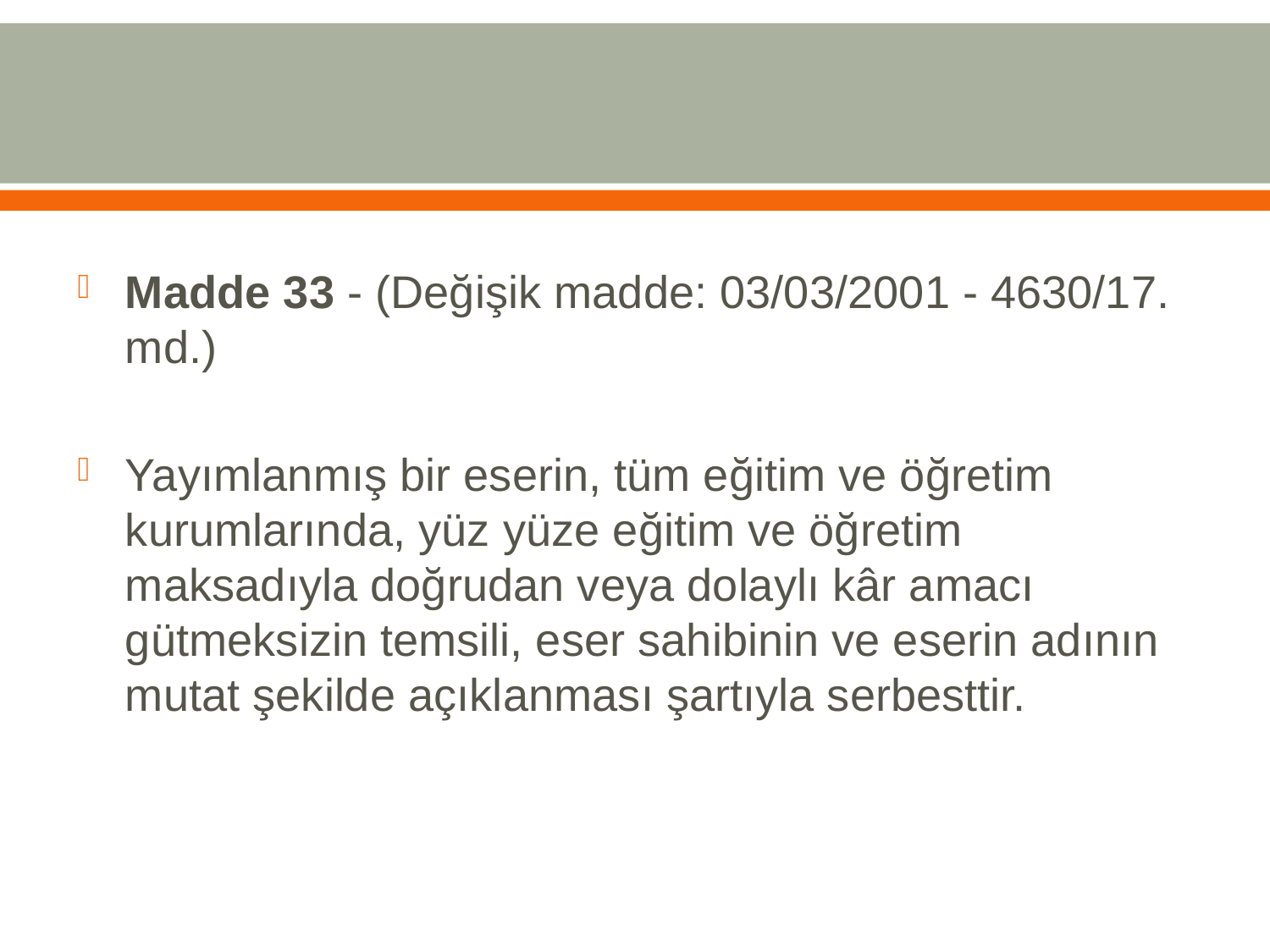

#
Madde 33 - (Değişik madde: 03/03/2001 - 4630/17. md.)

Yayımlanmış bir eserin, tüm eğitim ve öğretim kurumlarında, yüz yüze eğitim ve öğretim maksadıyla doğrudan veya dolaylı kâr amacı gütmeksizin temsili, eser sahibinin ve eserin adının mutat şekilde açıklanması şartıyla serbesttir.